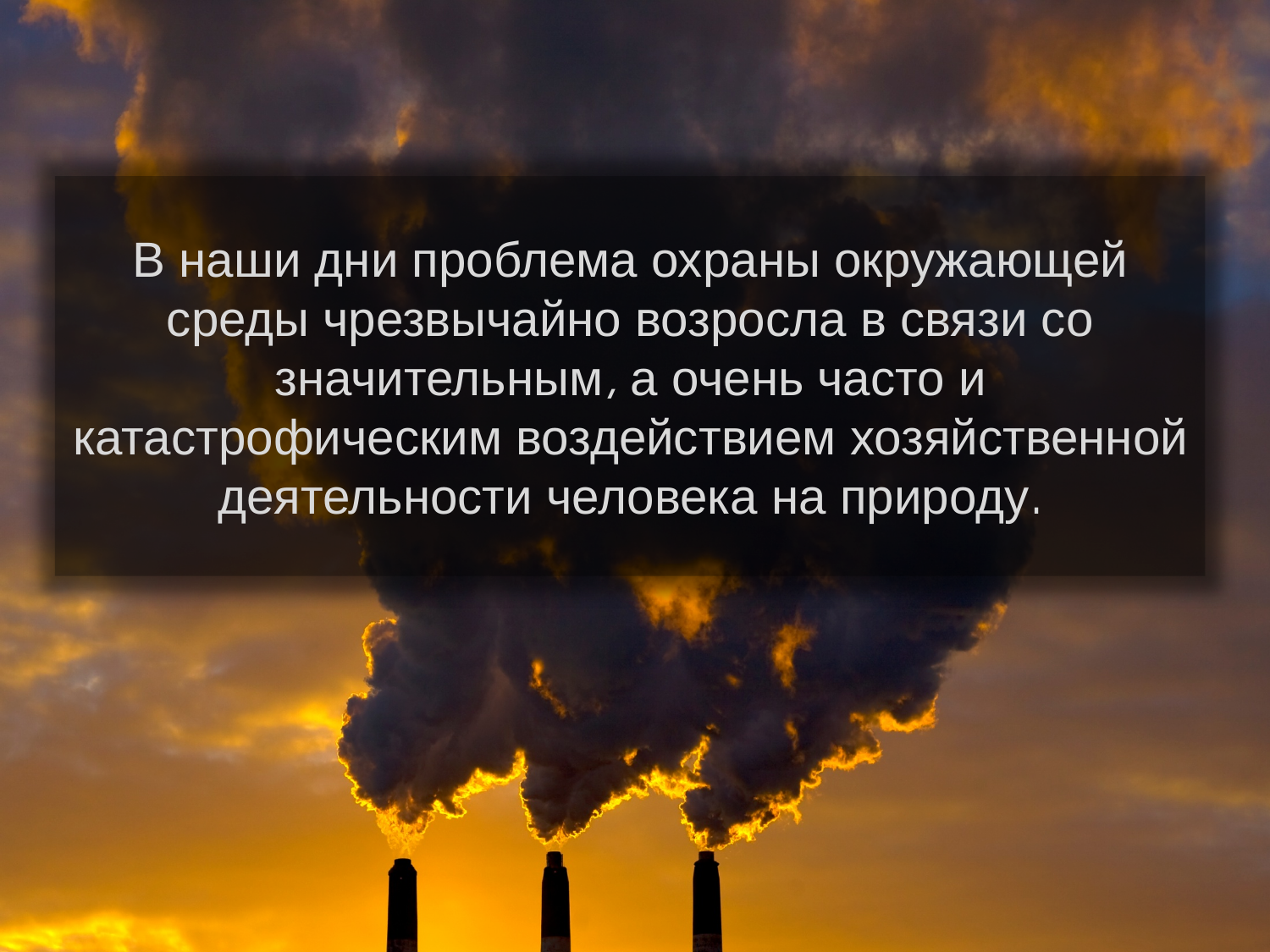

# В наши дни проблема охраны окружающей среды чрезвычайно возросла в связи со значительным, а очень часто и катастрофическим воздействием хозяйственной деятельности человека на природу.